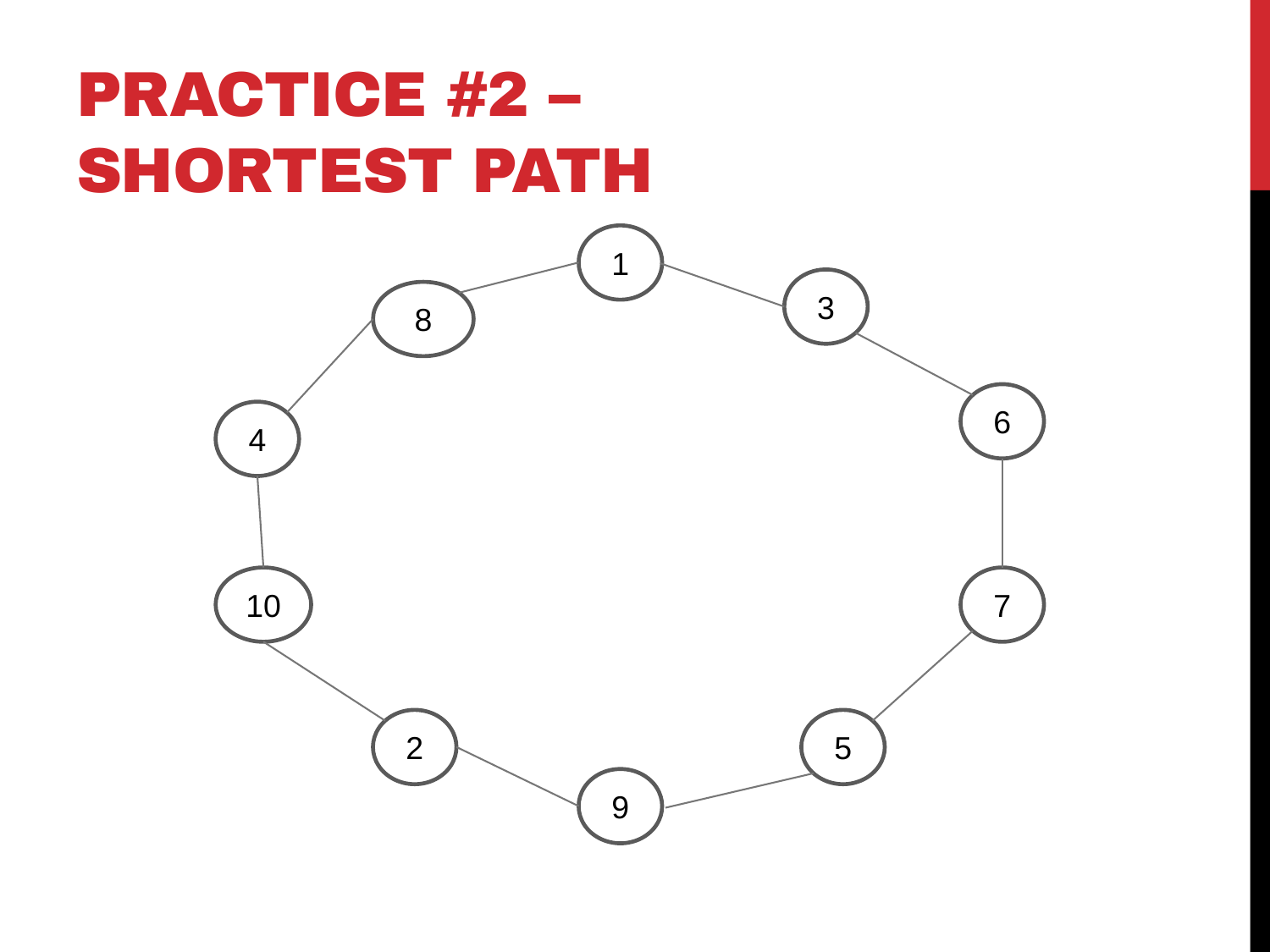

# Practice #2 – Shortest path
1
3
8
6
4
10
7
5
2
9